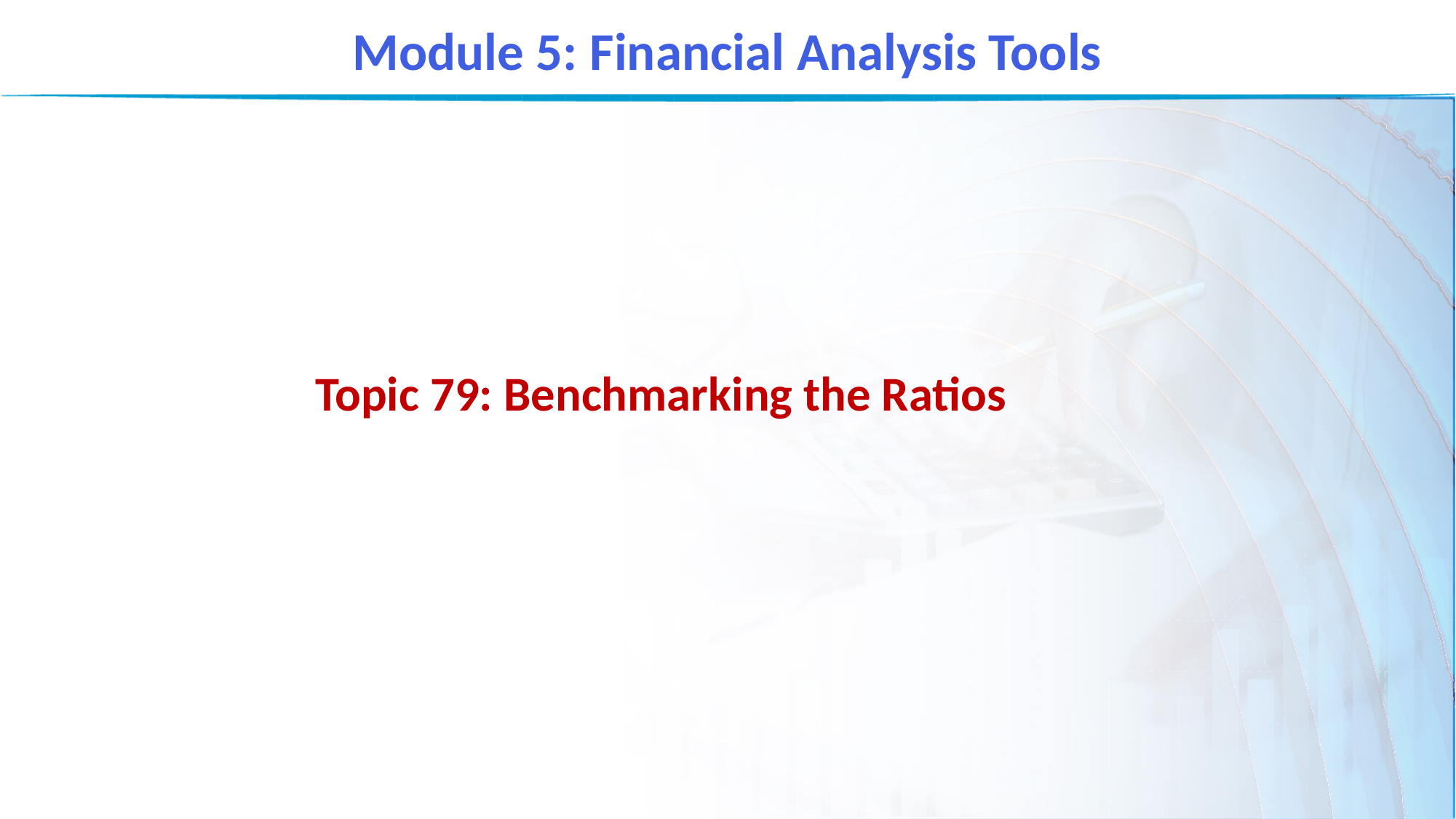

Module 5: Financial Analysis Tools
Topic 79: Benchmarking the Ratios